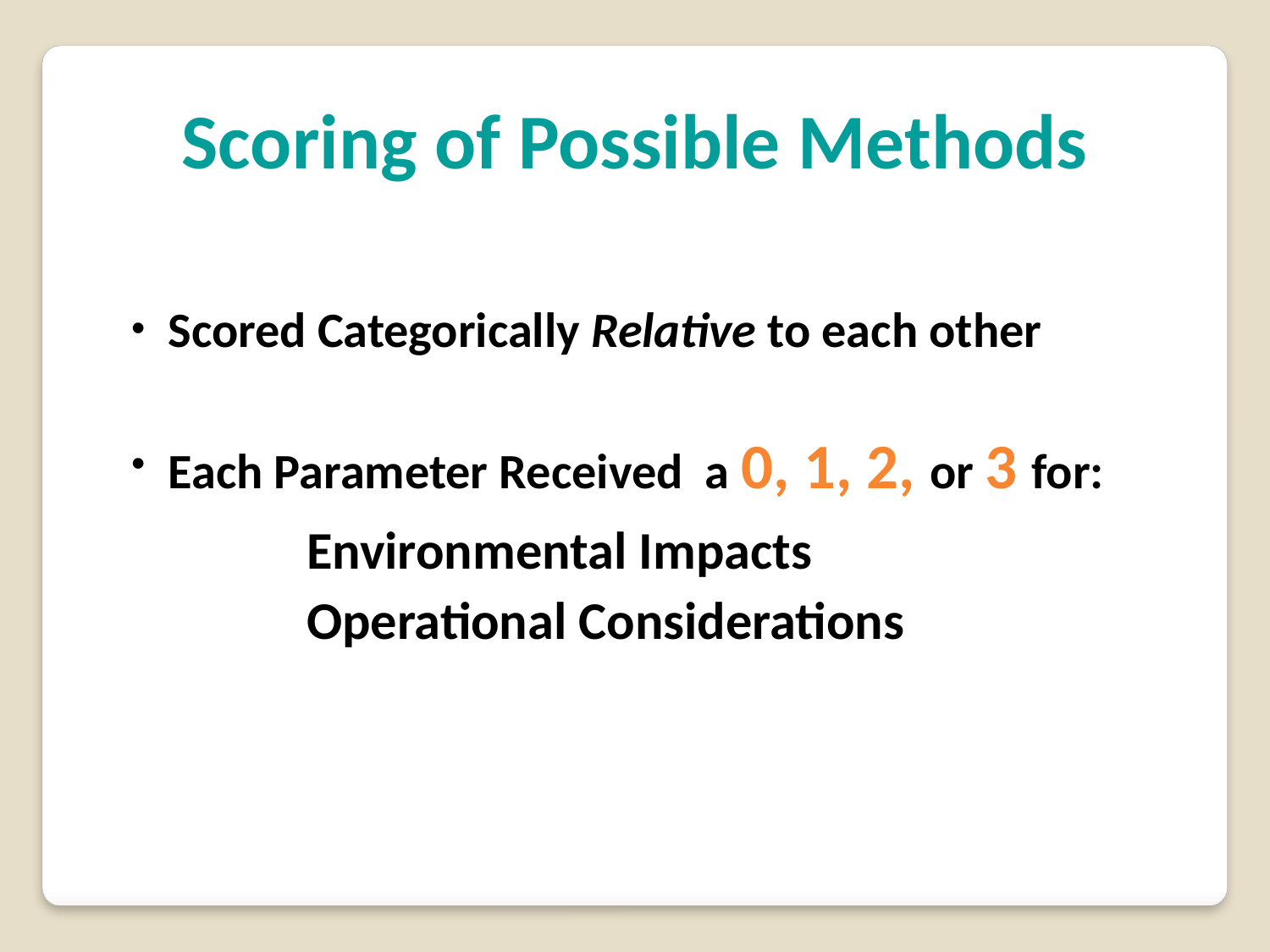

Scoring of Possible Methods
Scored Categorically Relative to each other

Each Parameter Received  a 0, 1, 2, or 3 for:
	Environmental Impacts
	Operational Considerations